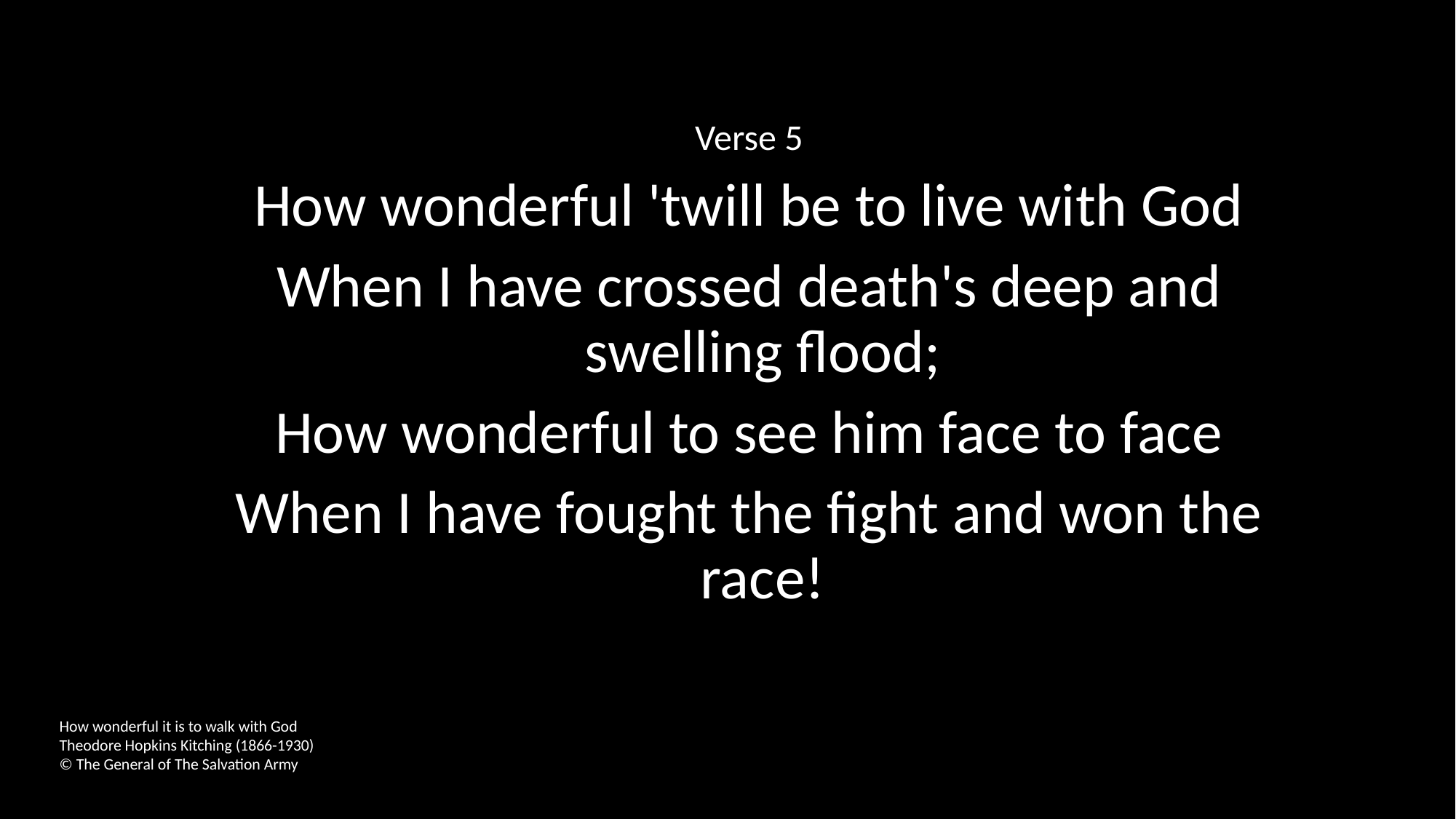

Verse 5
How wonderful 'twill be to live with God
When I have crossed death's deep and swelling flood;
How wonderful to see him face to face
When I have fought the fight and won the race!
How wonderful it is to walk with God
Theodore Hopkins Kitching (1866-1930)
© The General of The Salvation Army